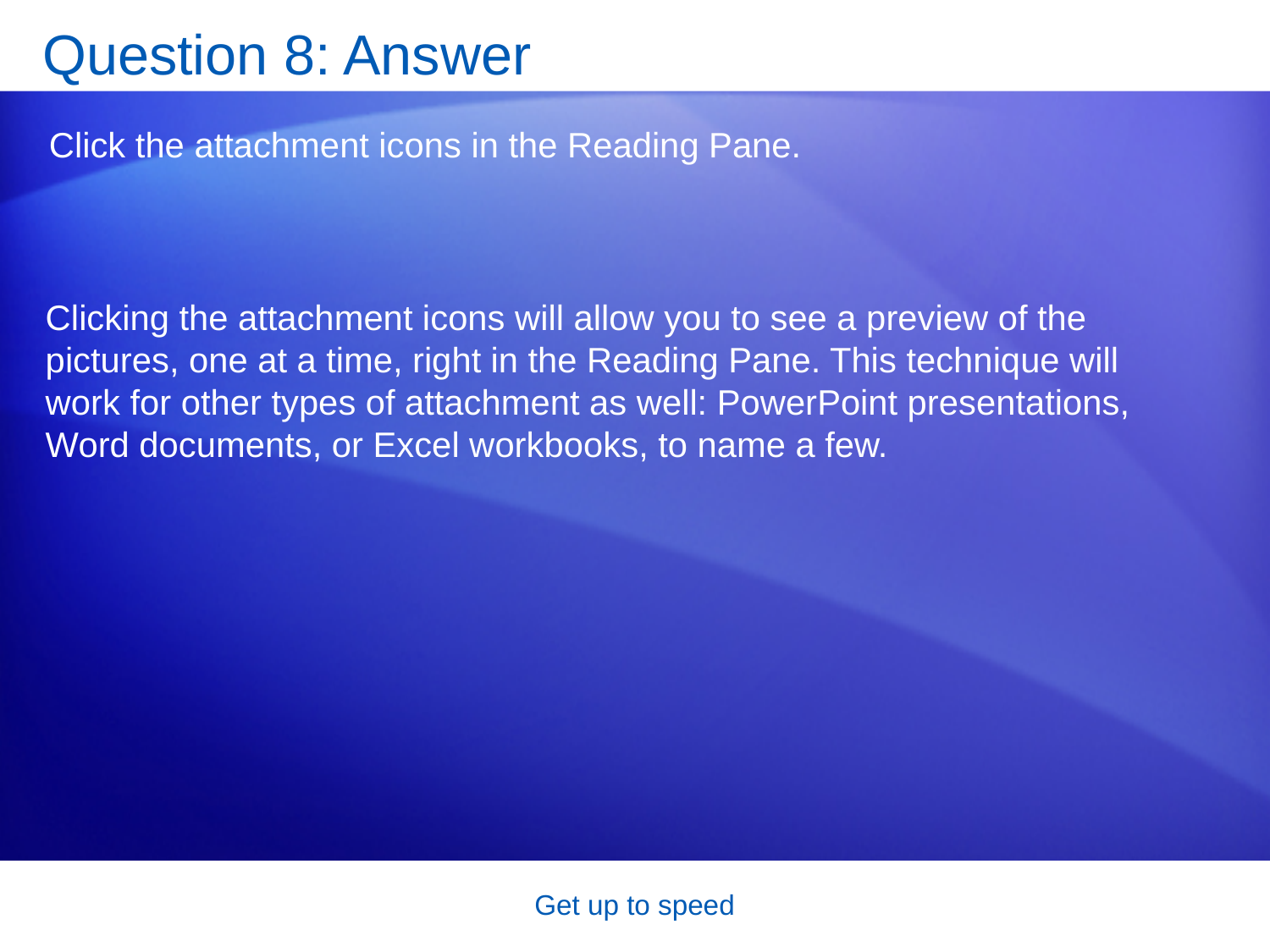

# Question 8: Answer
Click the attachment icons in the Reading Pane.
Clicking the attachment icons will allow you to see a preview of the pictures, one at a time, right in the Reading Pane. This technique will work for other types of attachment as well: PowerPoint presentations, Word documents, or Excel workbooks, to name a few.
Get up to speed